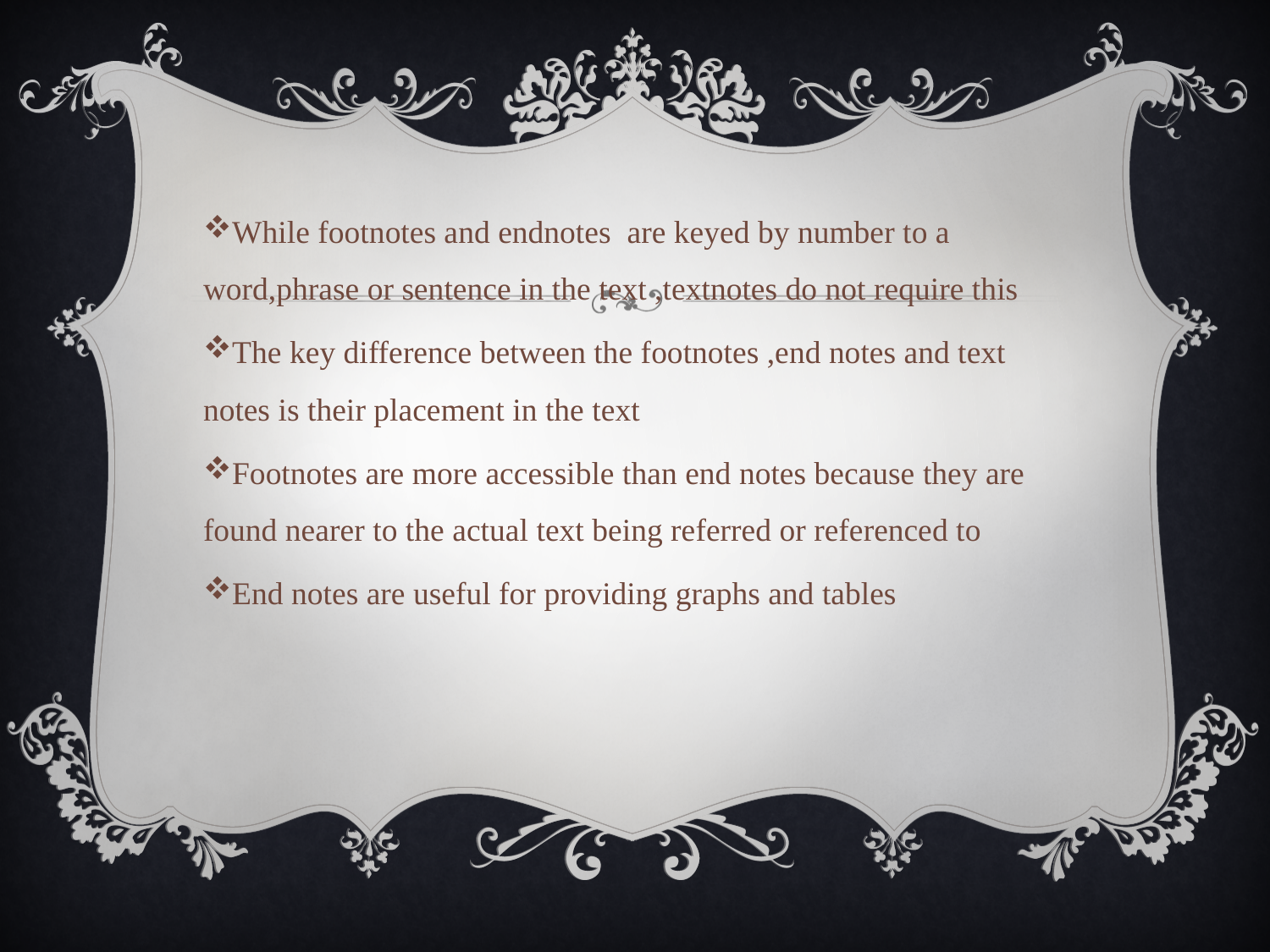

While footnotes and endnotes  are keyed by number to a word,phrase or sentence in the text ,textnotes do not require this
The key difference between the footnotes ,end notes and text notes is their placement in the text
Footnotes are more accessible than end notes because they are found nearer to the actual text being referred or referenced to
End notes are useful for providing graphs and tables